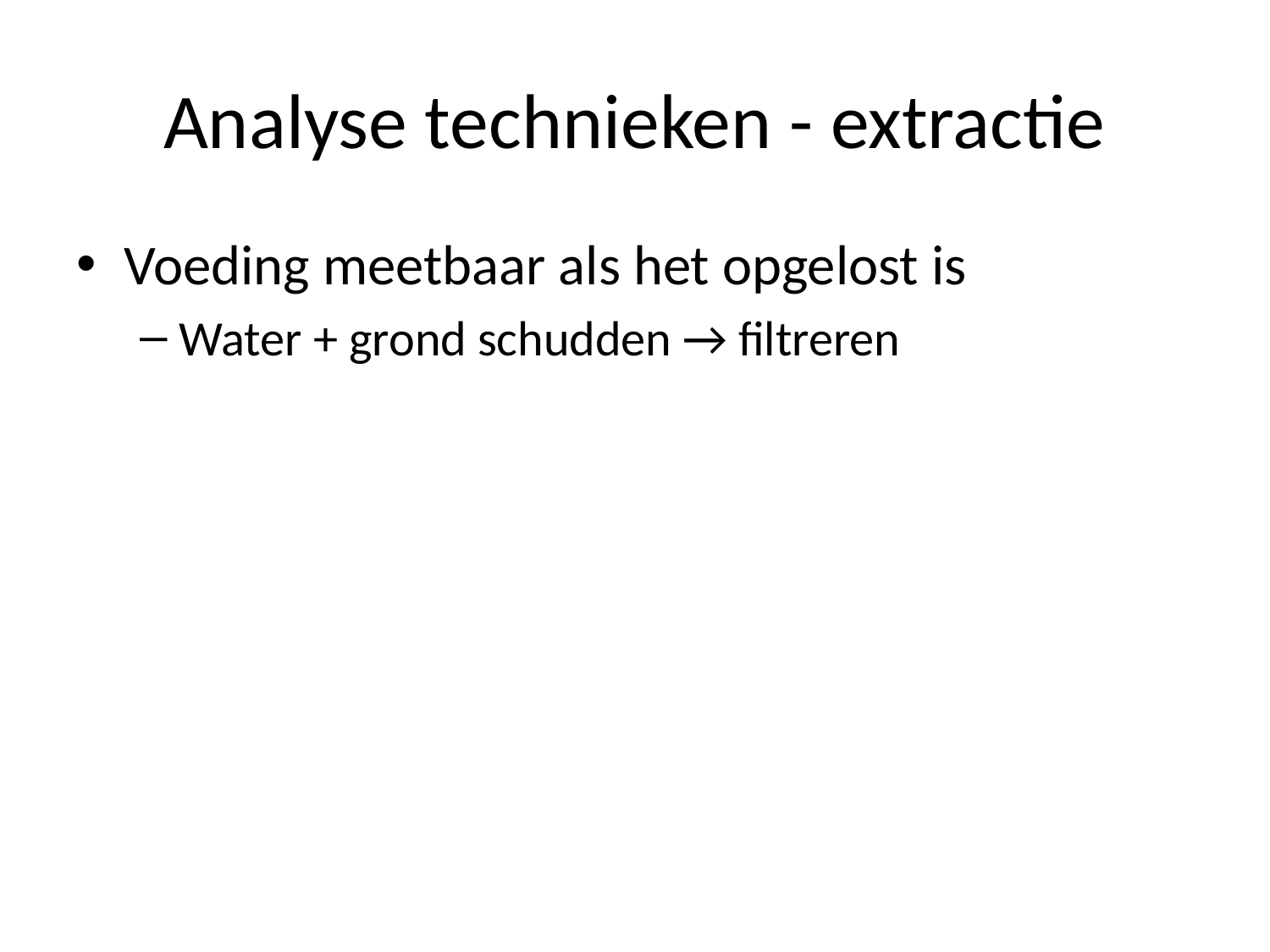

# Analyse technieken - extractie
Voeding meetbaar als het opgelost is
Water + grond schudden → filtreren